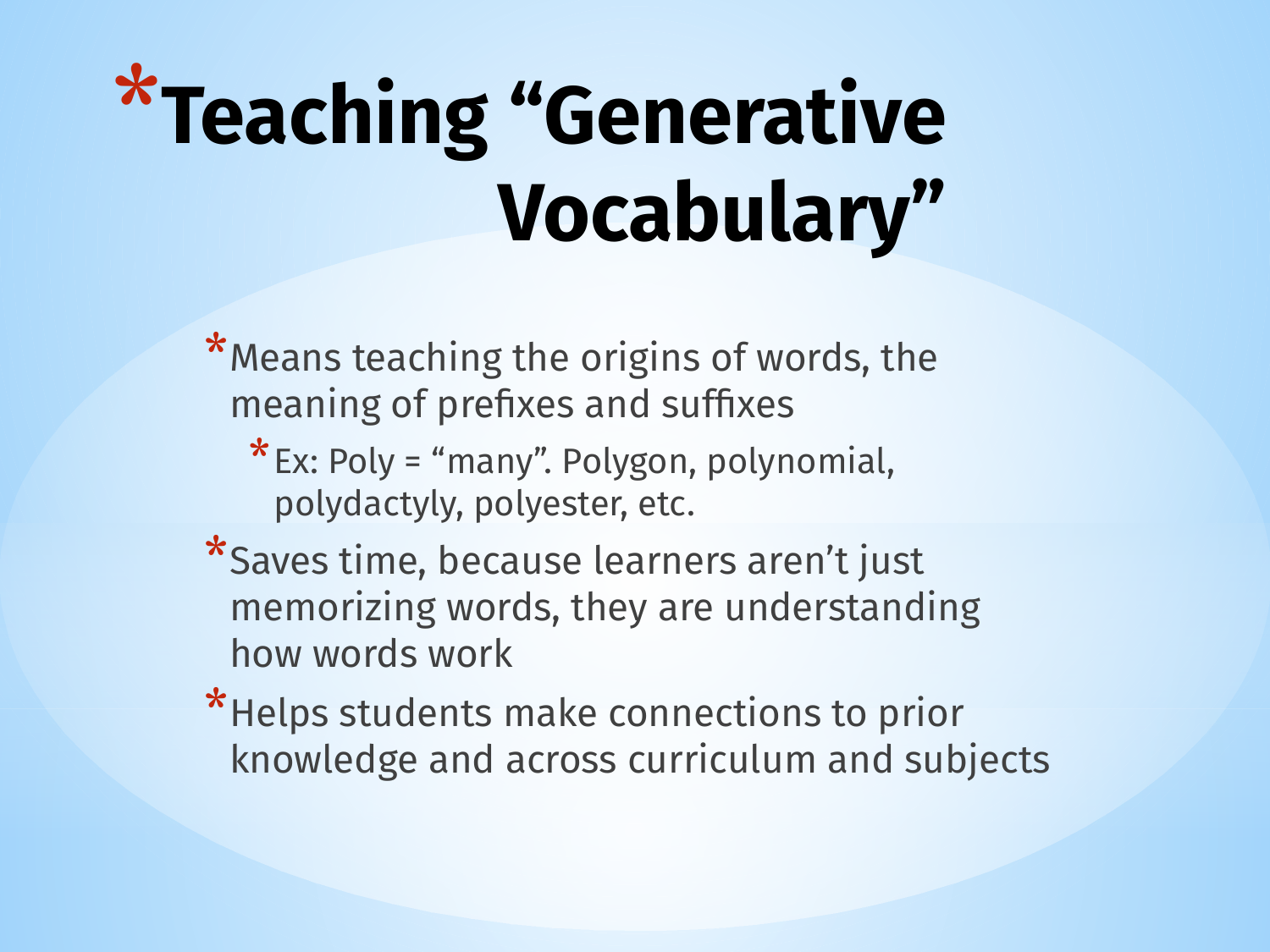

# Teaching “Generative Vocabulary”
Means teaching the origins of words, the meaning of prefixes and suffixes
Ex: Poly = “many”. Polygon, polynomial, polydactyly, polyester, etc.
Saves time, because learners aren’t just memorizing words, they are understanding how words work
Helps students make connections to prior knowledge and across curriculum and subjects